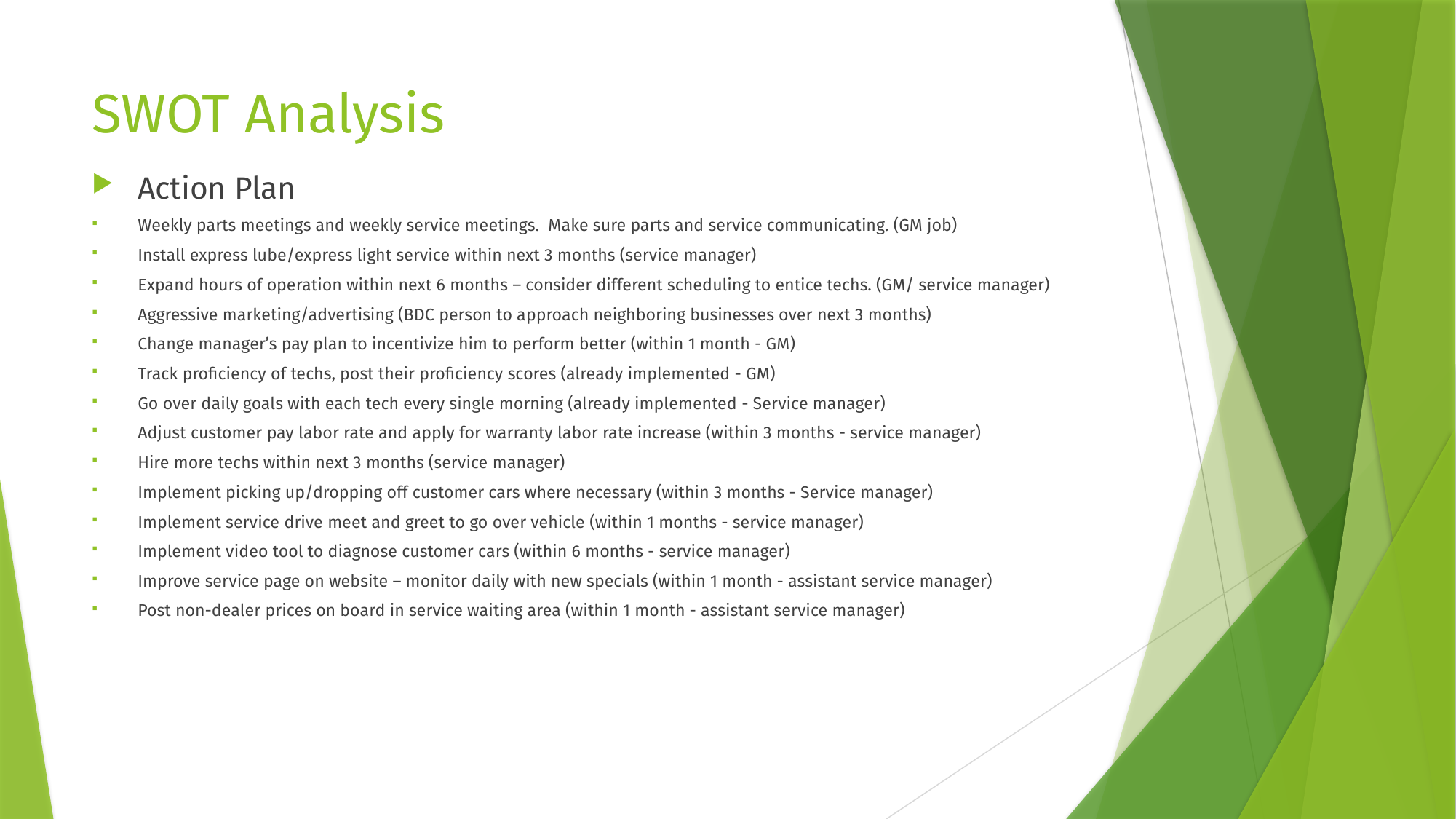

# SWOT Analysis
Action Plan
Weekly parts meetings and weekly service meetings.  Make sure parts and service communicating. (GM job)
Install express lube/express light service within next 3 months (service manager)
Expand hours of operation within next 6 months – consider different scheduling to entice techs. (GM/ service manager)
Aggressive marketing/advertising (BDC person to approach neighboring businesses over next 3 months)
Change manager’s pay plan to incentivize him to perform better (within 1 month - GM)
Track proficiency of techs, post their proficiency scores (already implemented - GM)
Go over daily goals with each tech every single morning (already implemented - Service manager)
Adjust customer pay labor rate and apply for warranty labor rate increase (within 3 months - service manager)
Hire more techs within next 3 months (service manager)
Implement picking up/dropping off customer cars where necessary (within 3 months - Service manager)
Implement service drive meet and greet to go over vehicle (within 1 months - service manager)
Implement video tool to diagnose customer cars (within 6 months - service manager)
Improve service page on website – monitor daily with new specials (within 1 month - assistant service manager)
Post non-dealer prices on board in service waiting area (within 1 month - assistant service manager)